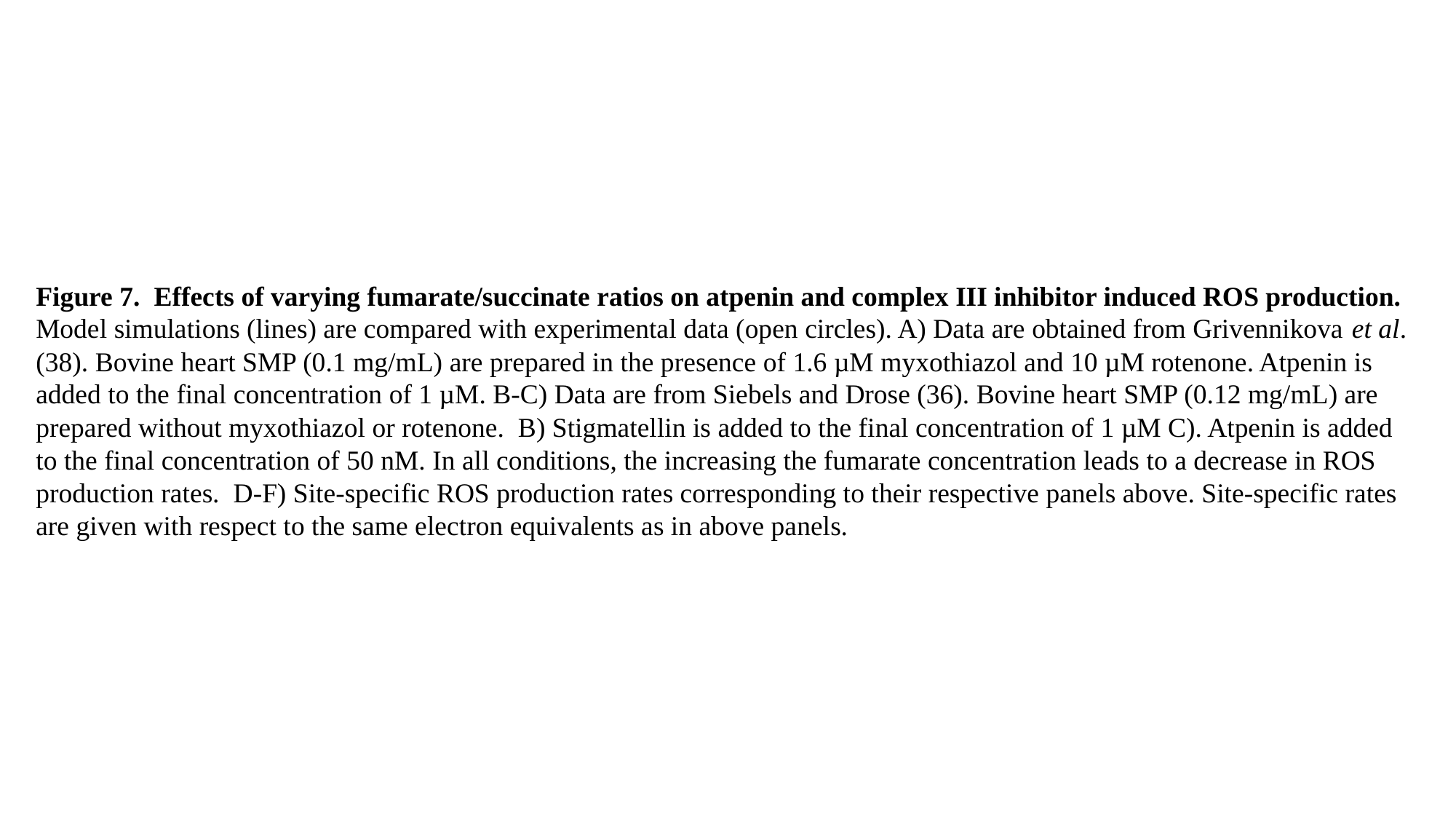

Figure 7.  Effects of varying fumarate/succinate ratios on atpenin and complex III inhibitor induced ROS production. Model simulations (lines) are compared with experimental data (open circles). A) Data are obtained from Grivennikova et al. (38). Bovine heart SMP (0.1 mg/mL) are prepared in the presence of 1.6 µM myxothiazol and 10 µM rotenone. Atpenin is added to the final concentration of 1 µM. B-C) Data are from Siebels and Drose (36). Bovine heart SMP (0.12 mg/mL) are prepared without myxothiazol or rotenone.  B) Stigmatellin is added to the final concentration of 1 µM C). Atpenin is added to the final concentration of 50 nM. In all conditions, the increasing the fumarate concentration leads to a decrease in ROS production rates.  D-F) Site-specific ROS production rates corresponding to their respective panels above. Site-specific rates are given with respect to the same electron equivalents as in above panels.